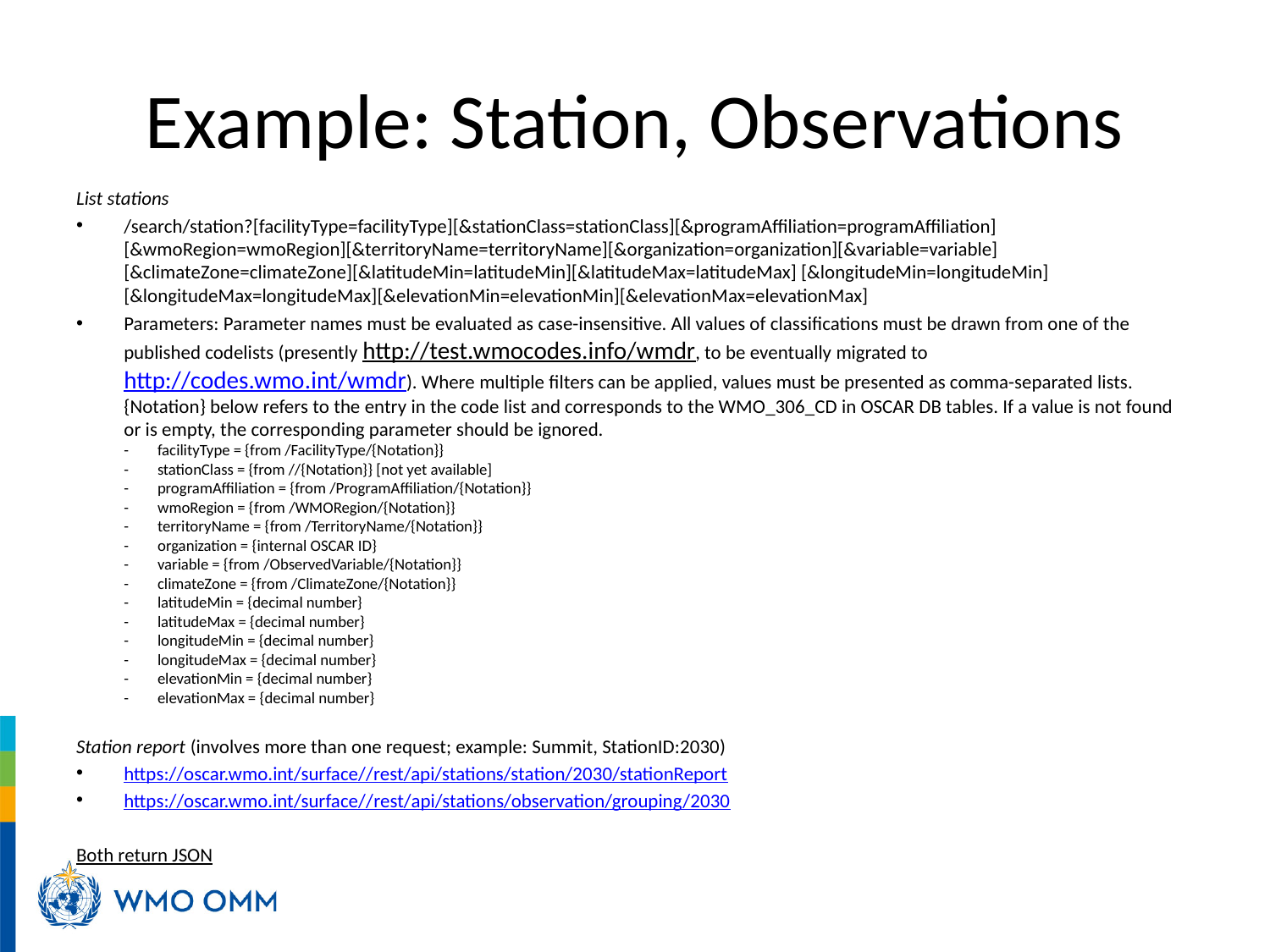

# Example: Station, Observations
List stations
/search/station?[facilityType=facilityType][&stationClass=stationClass][&programAffiliation=programAffiliation][&wmoRegion=wmoRegion][&territoryName=territoryName][&organization=organization][&variable=variable][&climateZone=climateZone][&latitudeMin=latitudeMin][&latitudeMax=latitudeMax] [&longitudeMin=longitudeMin] [&longitudeMax=longitudeMax][&elevationMin=elevationMin][&elevationMax=elevationMax]
Parameters: Parameter names must be evaluated as case-insensitive. All values of classifications must be drawn from one of the published codelists (presently http://test.wmocodes.info/wmdr, to be eventually migrated to http://codes.wmo.int/wmdr). Where multiple filters can be applied, values must be presented as comma-separated lists. {Notation} below refers to the entry in the code list and corresponds to the WMO_306_CD in OSCAR DB tables. If a value is not found or is empty, the corresponding parameter should be ignored.
-        facilityType = {from /FacilityType/{Notation}}
-        stationClass = {from //{Notation}} [not yet available]
-        programAffiliation = {from /ProgramAffiliation/{Notation}}
-        wmoRegion = {from /WMORegion/{Notation}}
-        territoryName = {from /TerritoryName/{Notation}}
-        organization = {internal OSCAR ID}
-        variable = {from /ObservedVariable/{Notation}}
-        climateZone = {from /ClimateZone/{Notation}}
-        latitudeMin = {decimal number}
-        latitudeMax = {decimal number}
-        longitudeMin = {decimal number}
-        longitudeMax = {decimal number}
-        elevationMin = {decimal number}
-        elevationMax = {decimal number}
Station report (involves more than one request; example: Summit, StationID:2030)
https://oscar.wmo.int/surface//rest/api/stations/station/2030/stationReport
https://oscar.wmo.int/surface//rest/api/stations/observation/grouping/2030

Both return JSON